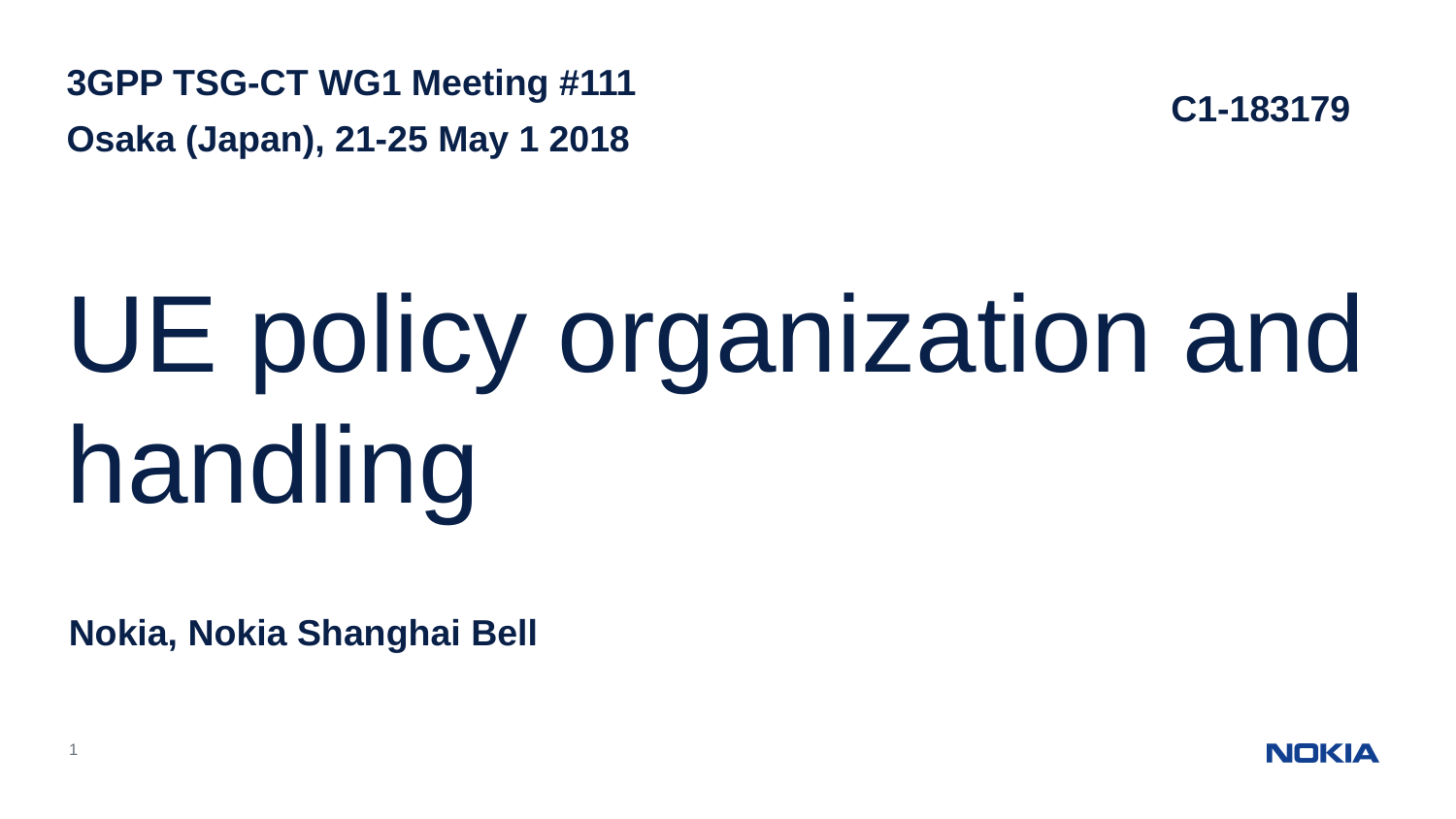

3GPP TSG-CT WG1 Meeting #111
Osaka (Japan), 21-25 May 1 2018
# C1-183179
UE policy organization and handling

Nokia, Nokia Shanghai Bell
<Change information classification in footer>